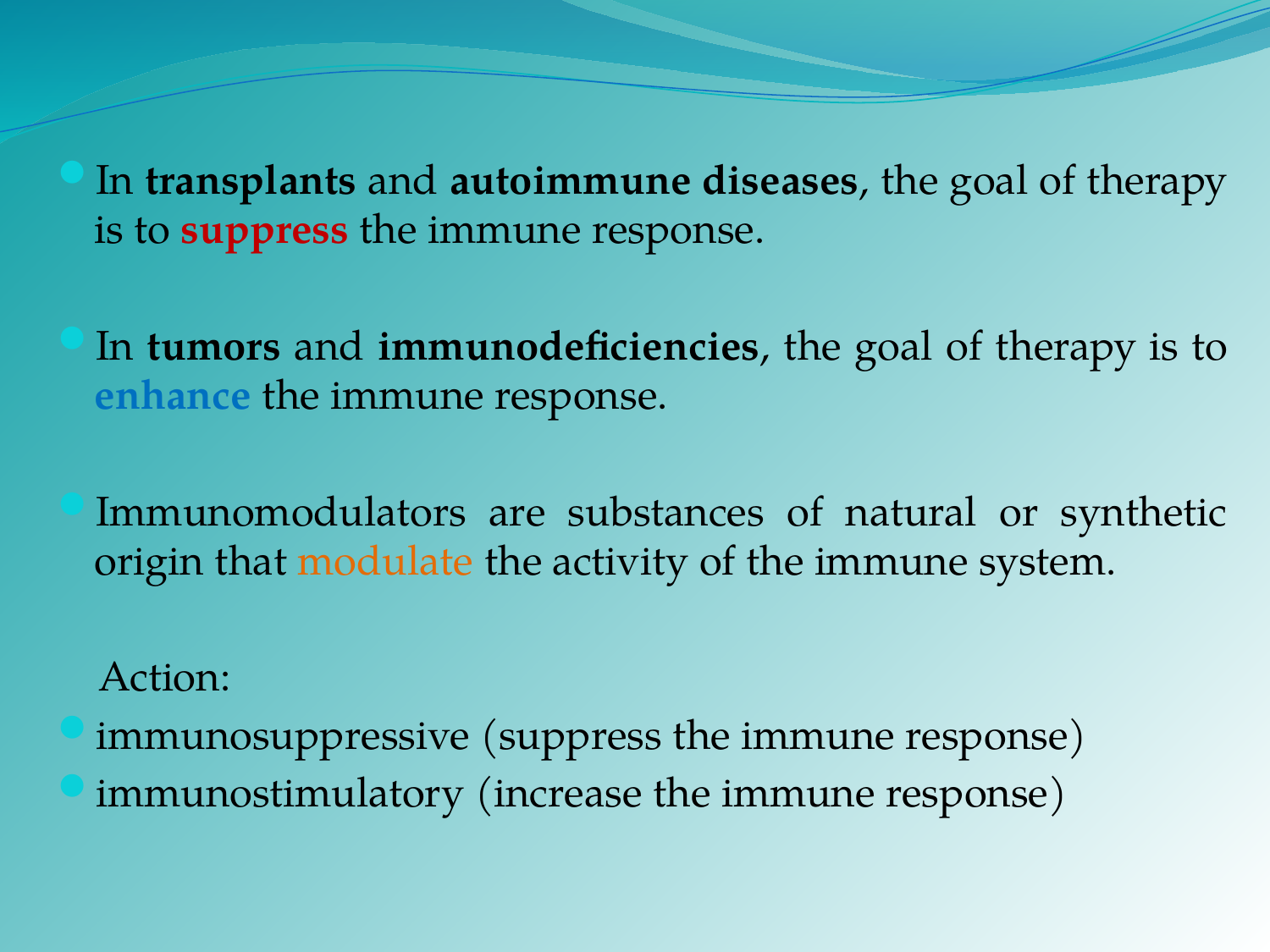

In transplants and autoimmune diseases, the goal of therapy is to suppress the immune response.

In tumors and immunodeficiencies, the goal of therapy is to enhance the immune response.

Immunomodulators are substances of natural or synthetic origin that modulate the activity of the immune system.

    Action:
immunosuppressive (suppress the immune response)
immunostimulatory (increase the immune response)